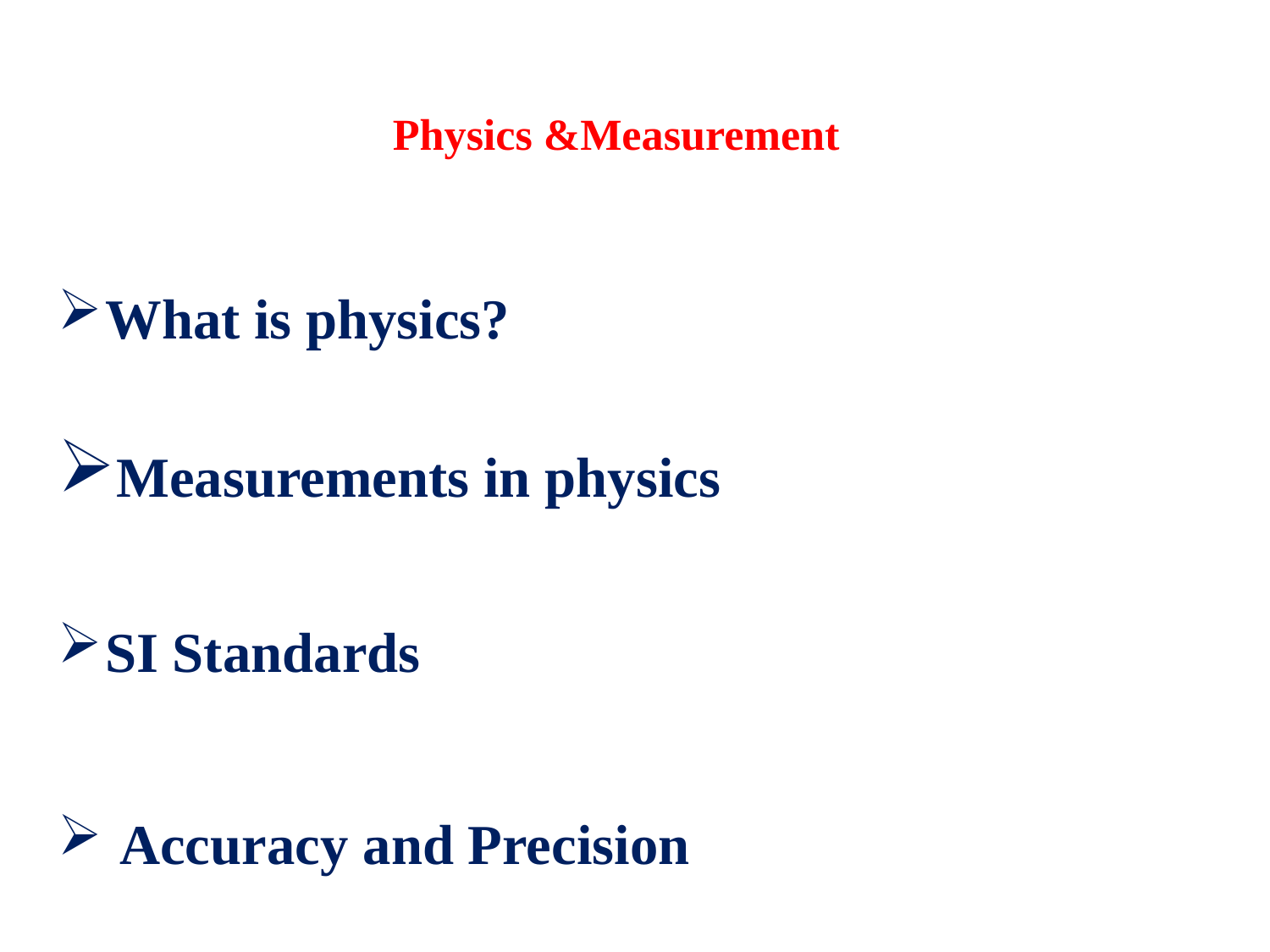

# Physics &Measurement
What is physics?

Measurements in physics

SI Standards

 Accuracy and Precision